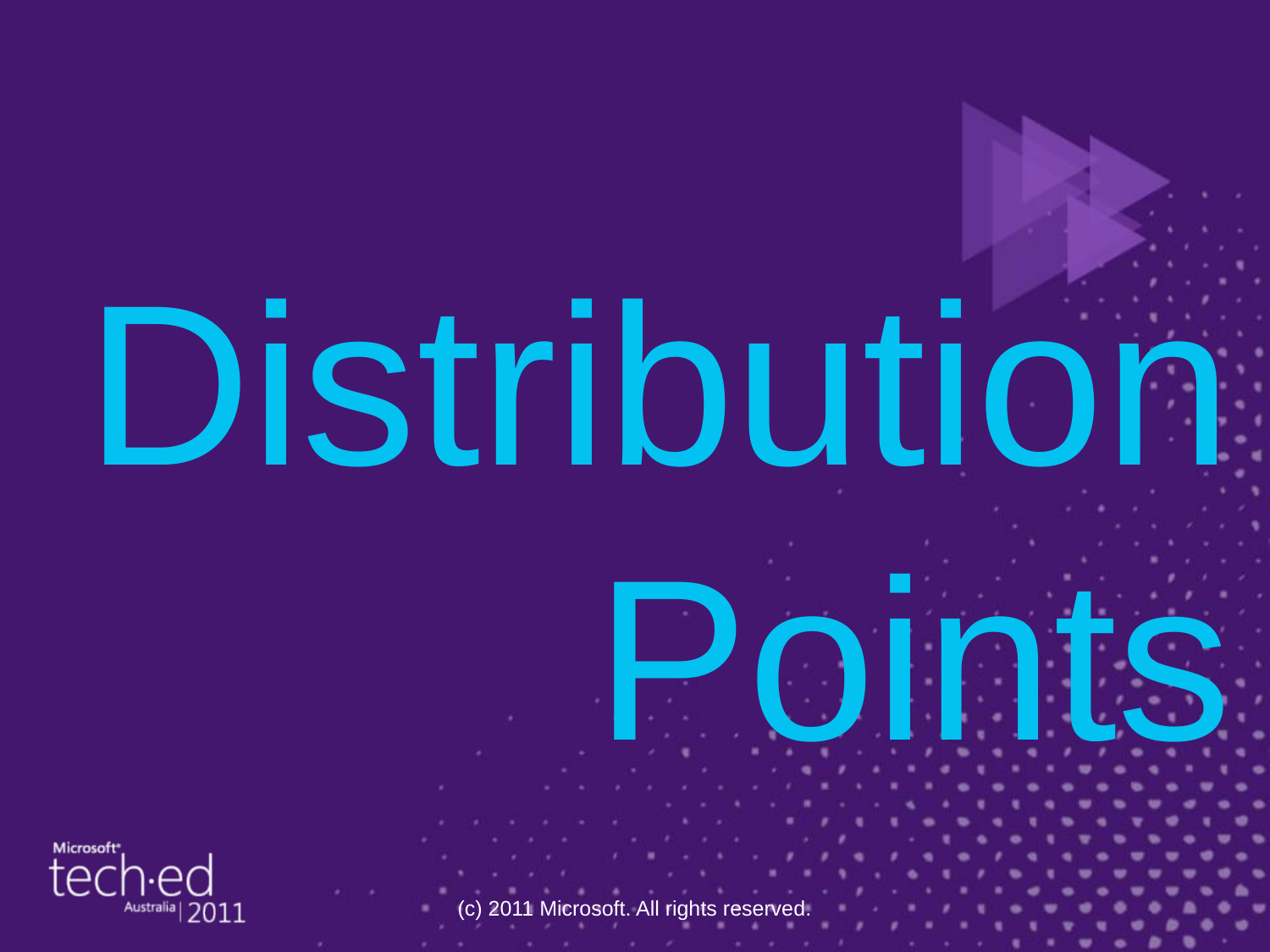

# Distribution Points
(c) 2011 Microsoft. All rights reserved.